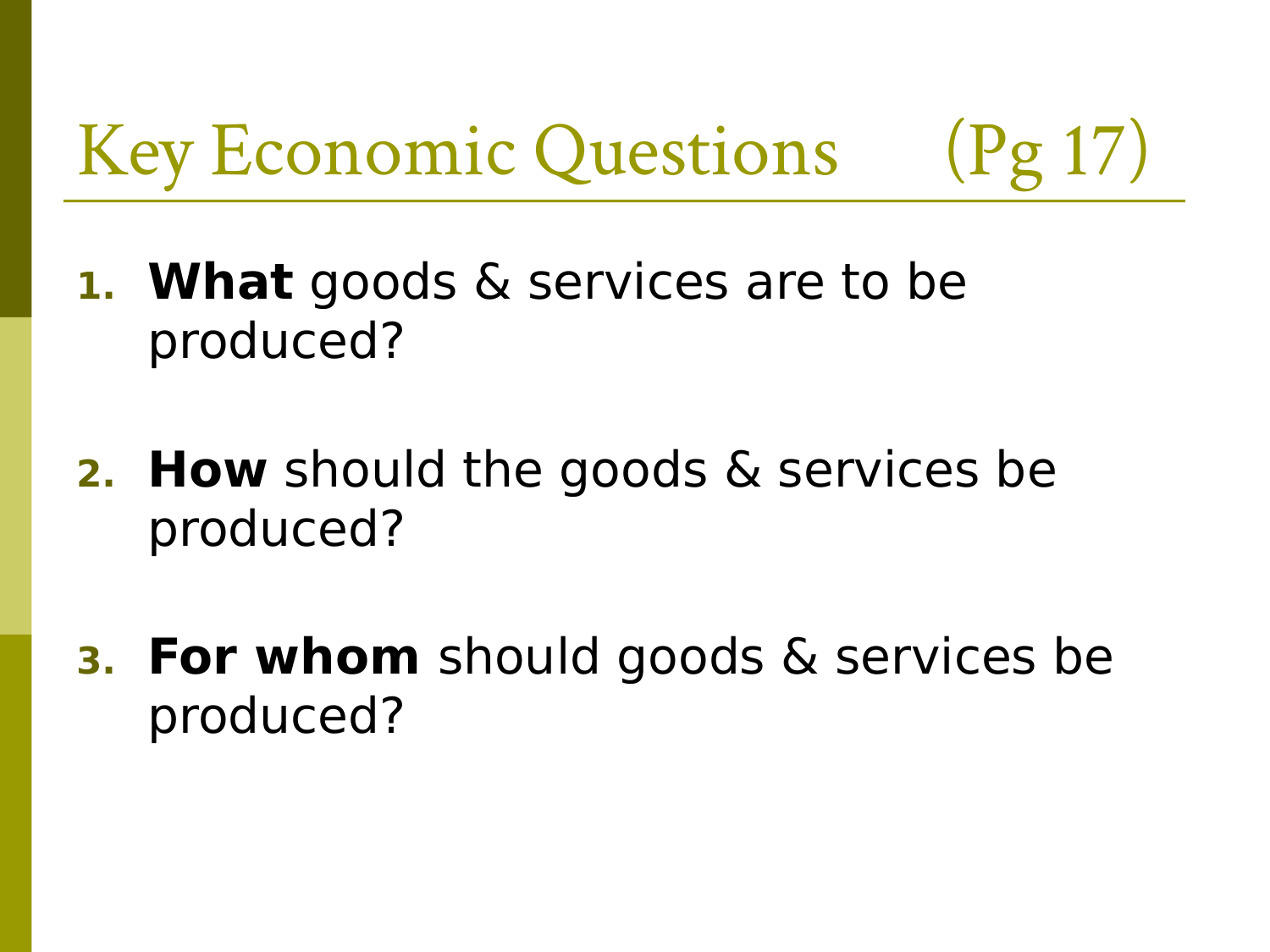

# Key Economic Questions      (Pg 17)
What goods & services are to be produced?
How should the goods & services be produced?
For whom should goods & services be produced?